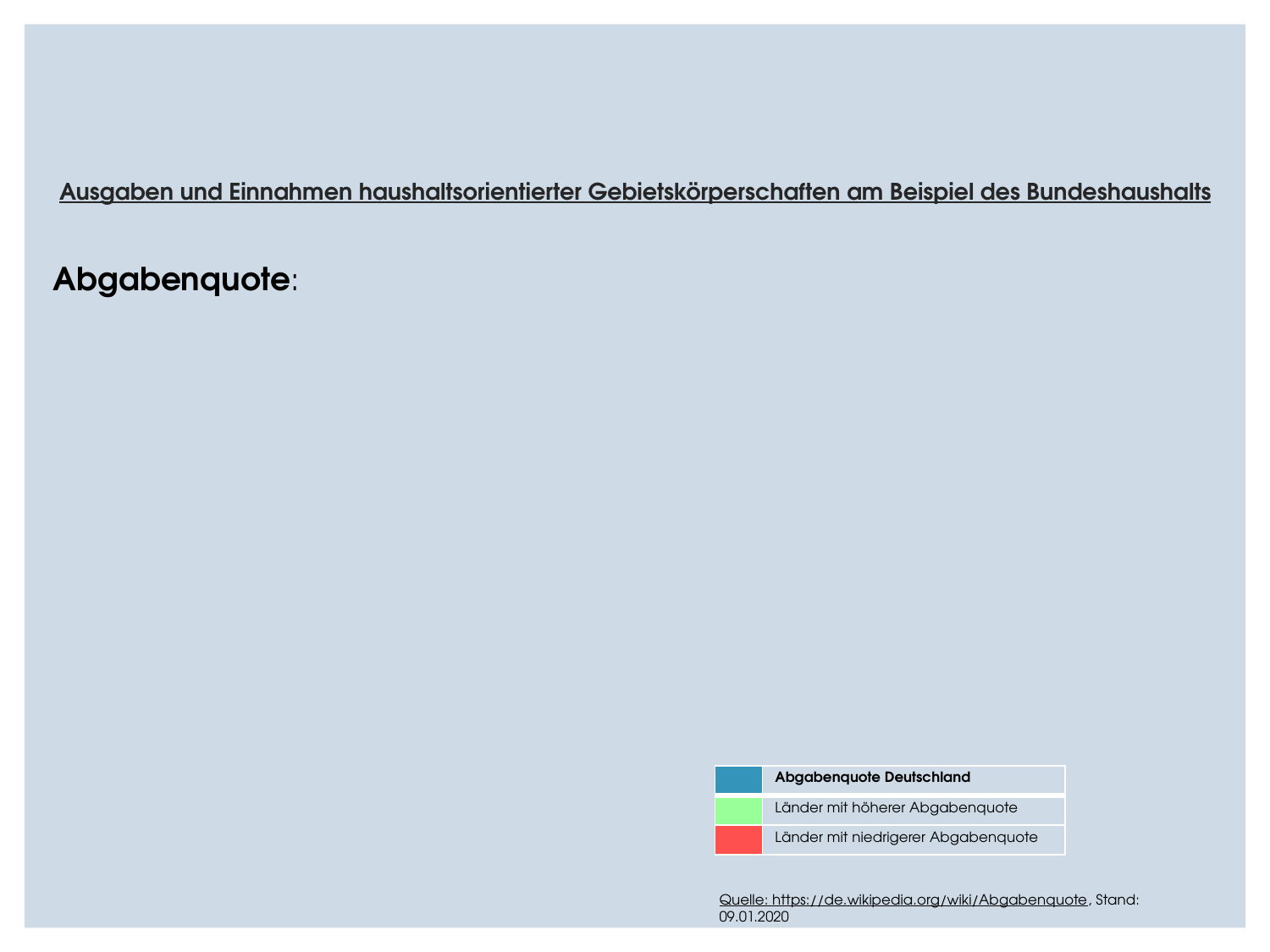

# Ausgaben und Einnahmen haushaltsorientierter Gebietskörperschaften am Beispiel des Bundeshaushalts
Abgabenquote:
|  | Abgabenquote Deutschland |
| --- | --- |
|  | Länder mit höherer Abgabenquote |
|  | Länder mit niedrigerer Abgabenquote |
Quelle: https://de.wikipedia.org/wiki/Abgabenquote, Stand: 09.01.2020